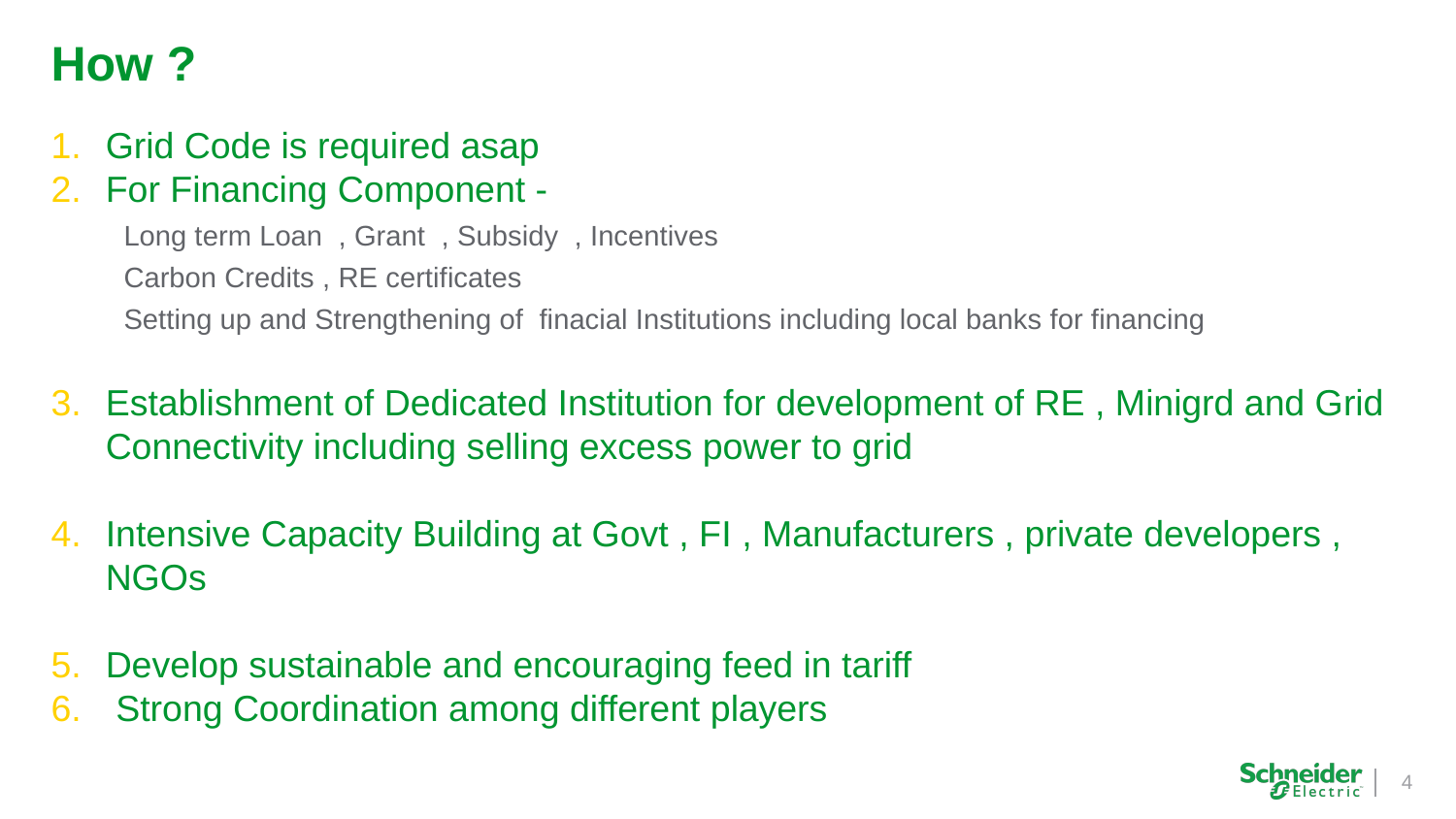

# How ?
Grid Code is required asap
For Financing Component -
Long term Loan  , Grant  , Subsidy  , Incentives
Carbon Credits , RE certificates
Setting up and Strengthening of  finacial Institutions including local banks for financing

Establishment of Dedicated Institution for development of RE , Minigrd and Grid Connectivity including selling excess power to grid

Intensive Capacity Building at Govt , FI , Manufacturers , private developers , NGOs

Develop sustainable and encouraging feed in tariff
 Strong Coordination among different players

4